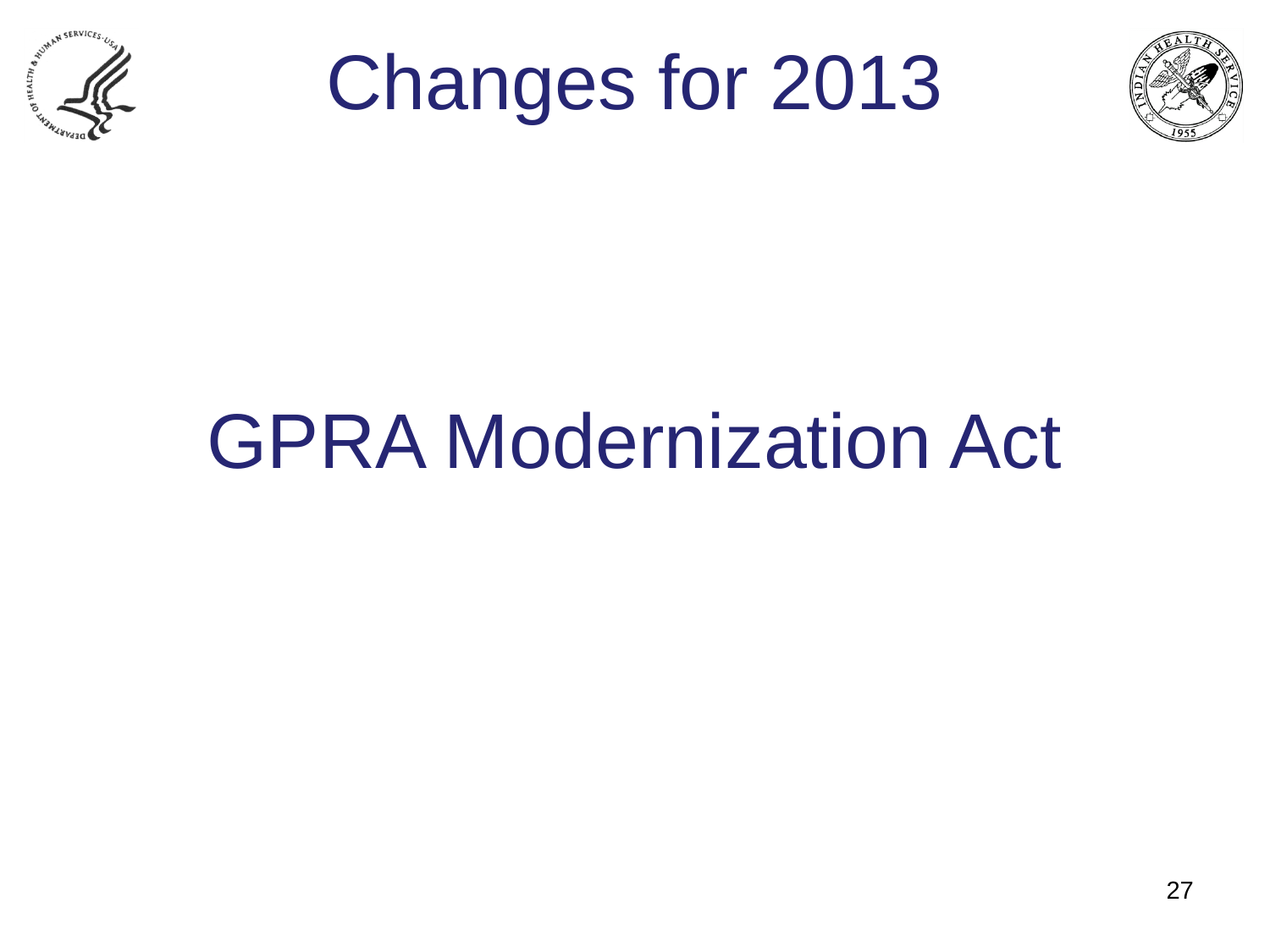

# Changes for 2013

GPRA Modernization Act
27